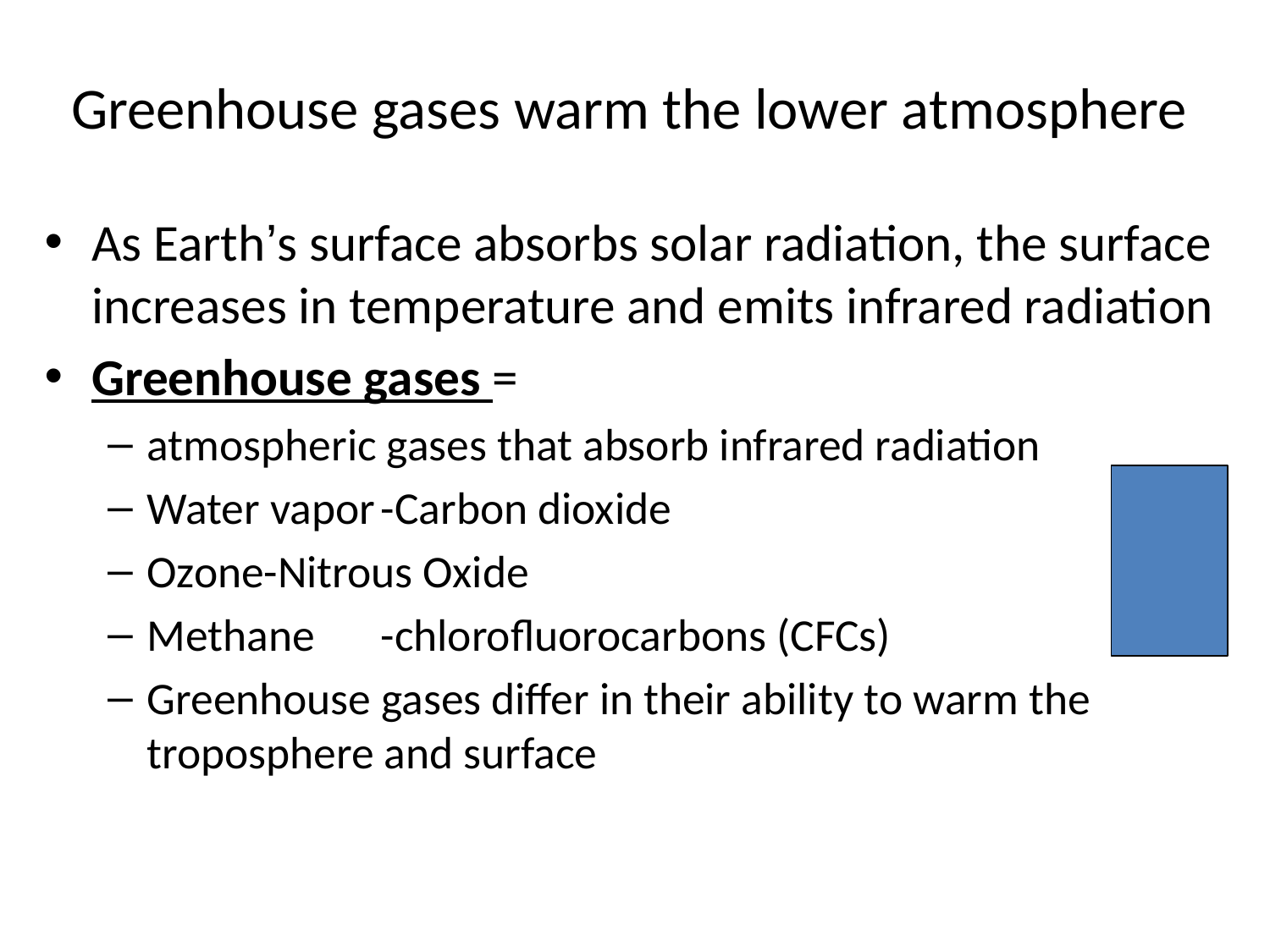

# Greenhouse gases warm the lower atmosphere
As Earth’s surface absorbs solar radiation, the surface increases in temperature and emits infrared radiation
Greenhouse gases =
atmospheric gases that absorb infrared radiation
Water vapor		-Carbon dioxide
Ozone			-Nitrous Oxide
Methane		-chlorofluorocarbons (CFCs)
Greenhouse gases differ in their ability to warm the troposphere and surface